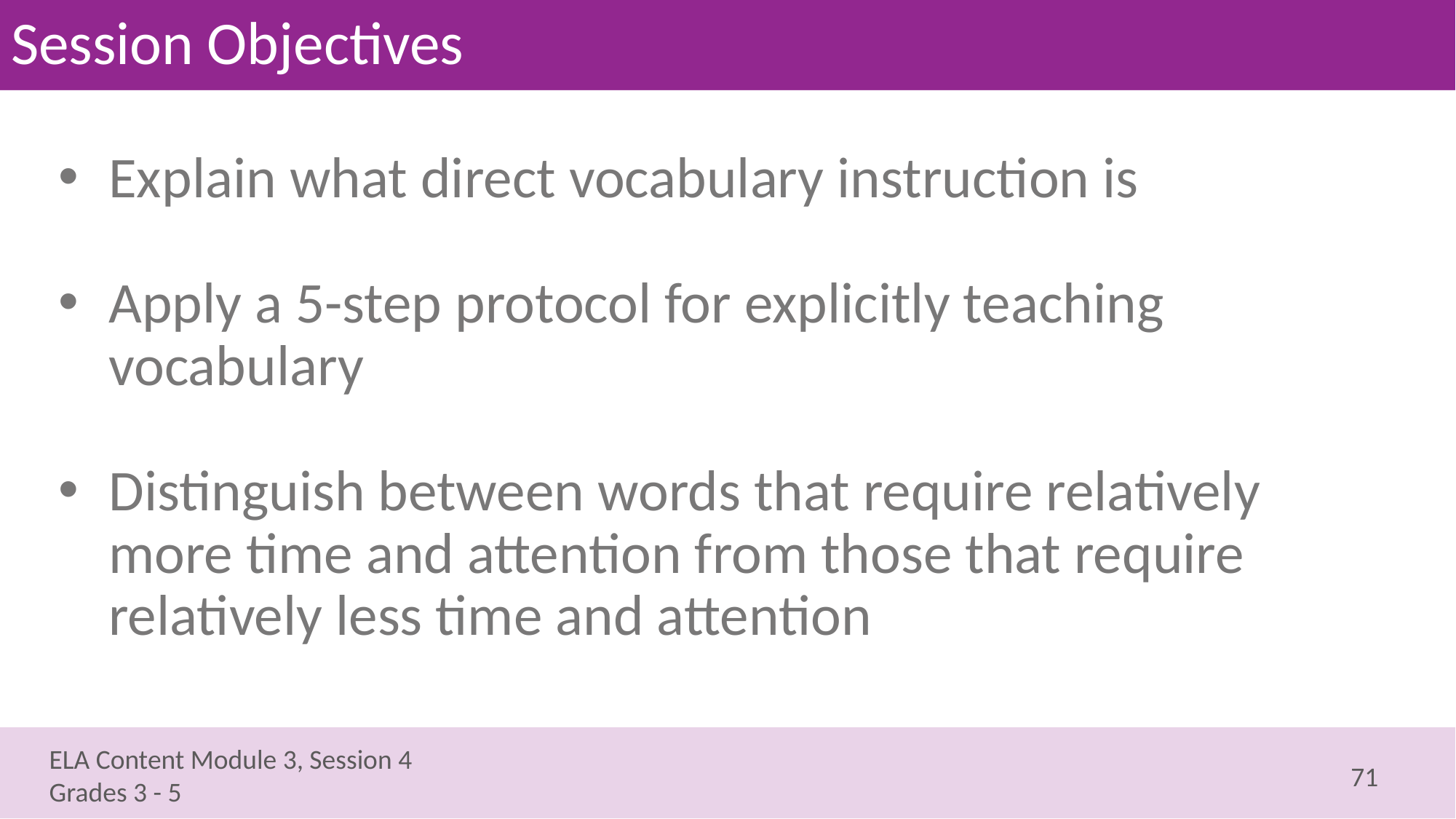

# Session Objectives
Explain what direct vocabulary instruction is

Apply a 5-step protocol for explicitly teaching vocabulary

Distinguish between words that require relatively more time and attention from those that require relatively less time and attention

71